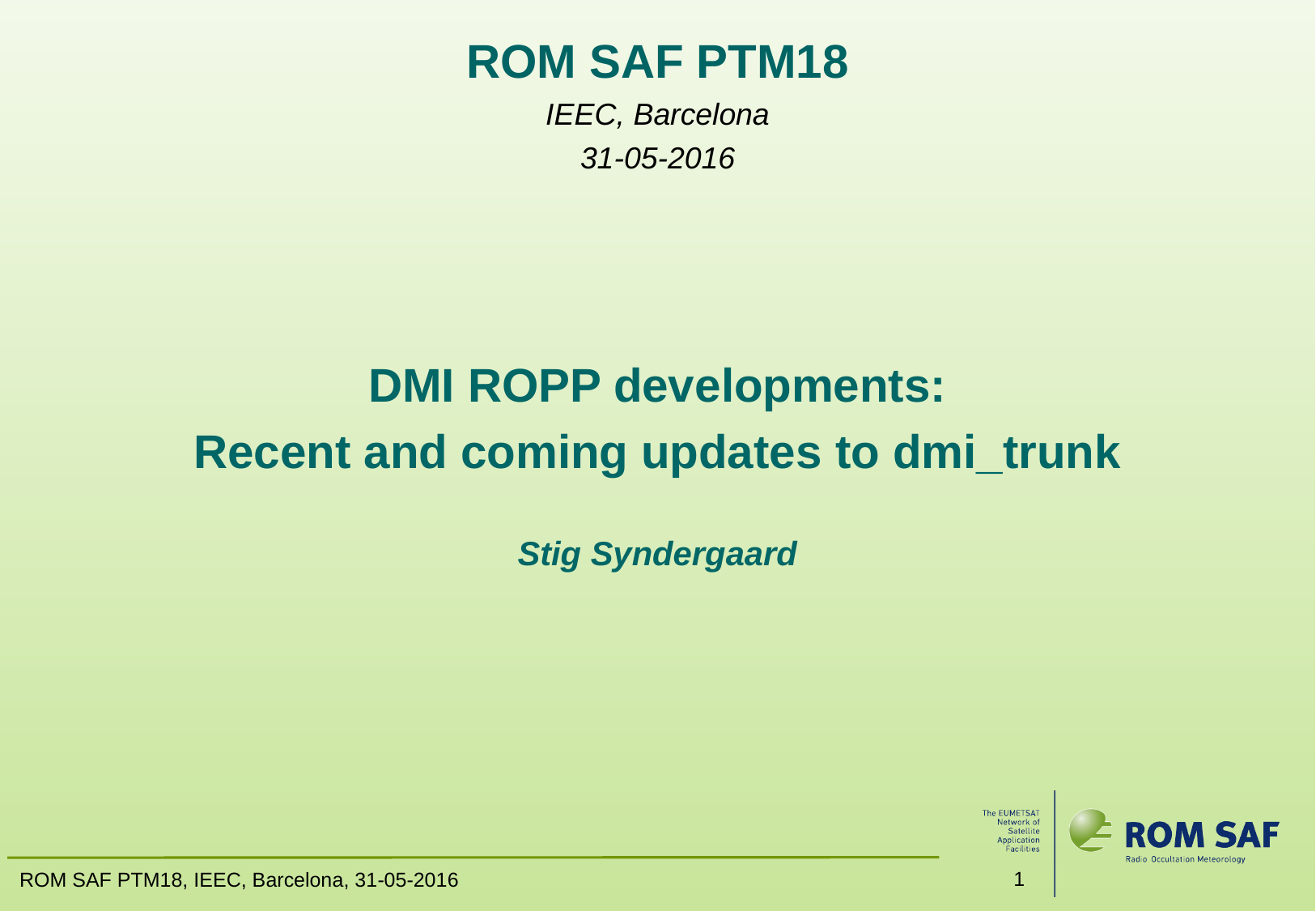

# ROM SAF PTM18 IEEC, Barcelona 31-05-2016
DMI ROPP developments:
Recent and coming updates to dmi_trunk

Stig Syndergaard